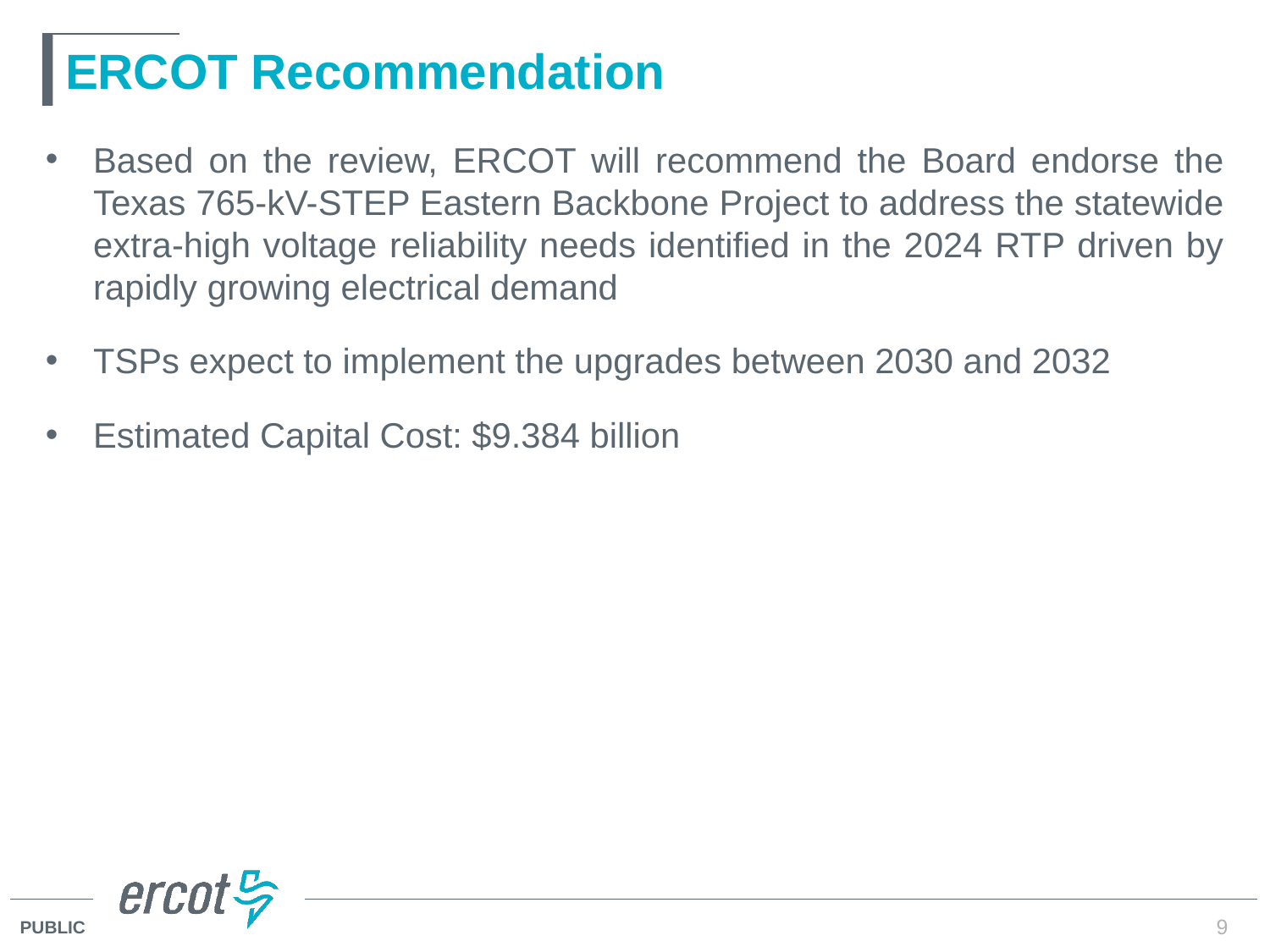

# ERCOT Recommendation
Based on the review, ERCOT will recommend the Board endorse the Texas 765-kV-STEP Eastern Backbone Project to address the statewide extra-high voltage reliability needs identified in the 2024 RTP driven by rapidly growing electrical demand
TSPs expect to implement the upgrades between 2030 and 2032
Estimated Capital Cost: $9.384 billion

9